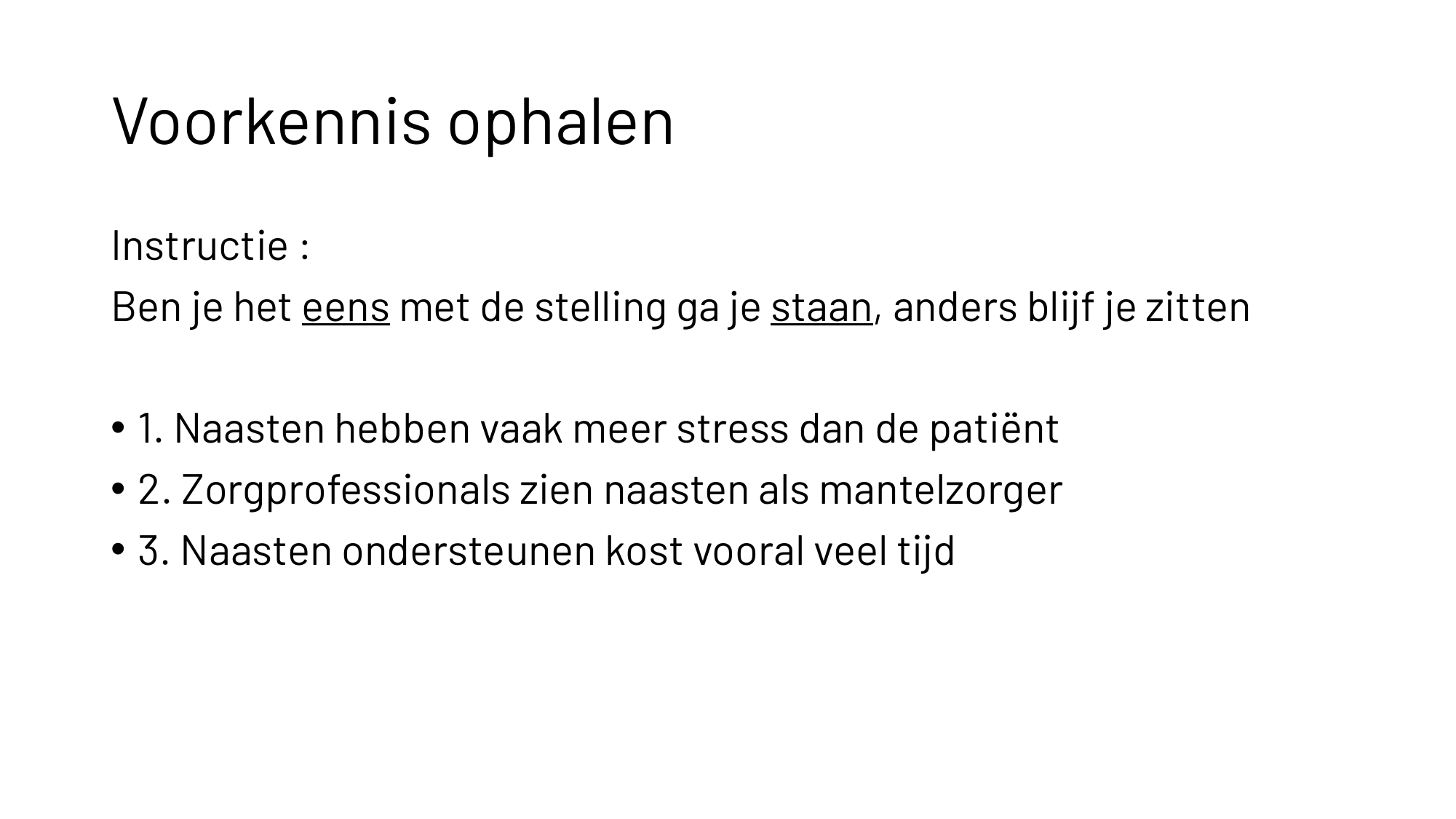

# Voorkennis ophalen
Instructie :
Ben je het eens met de stelling ga je staan, anders blijf je zitten

1. Naasten hebben vaak meer stress dan de patiënt
2. Zorgprofessionals zien naasten als mantelzorger
3. Naasten ondersteunen kost vooral veel tijd